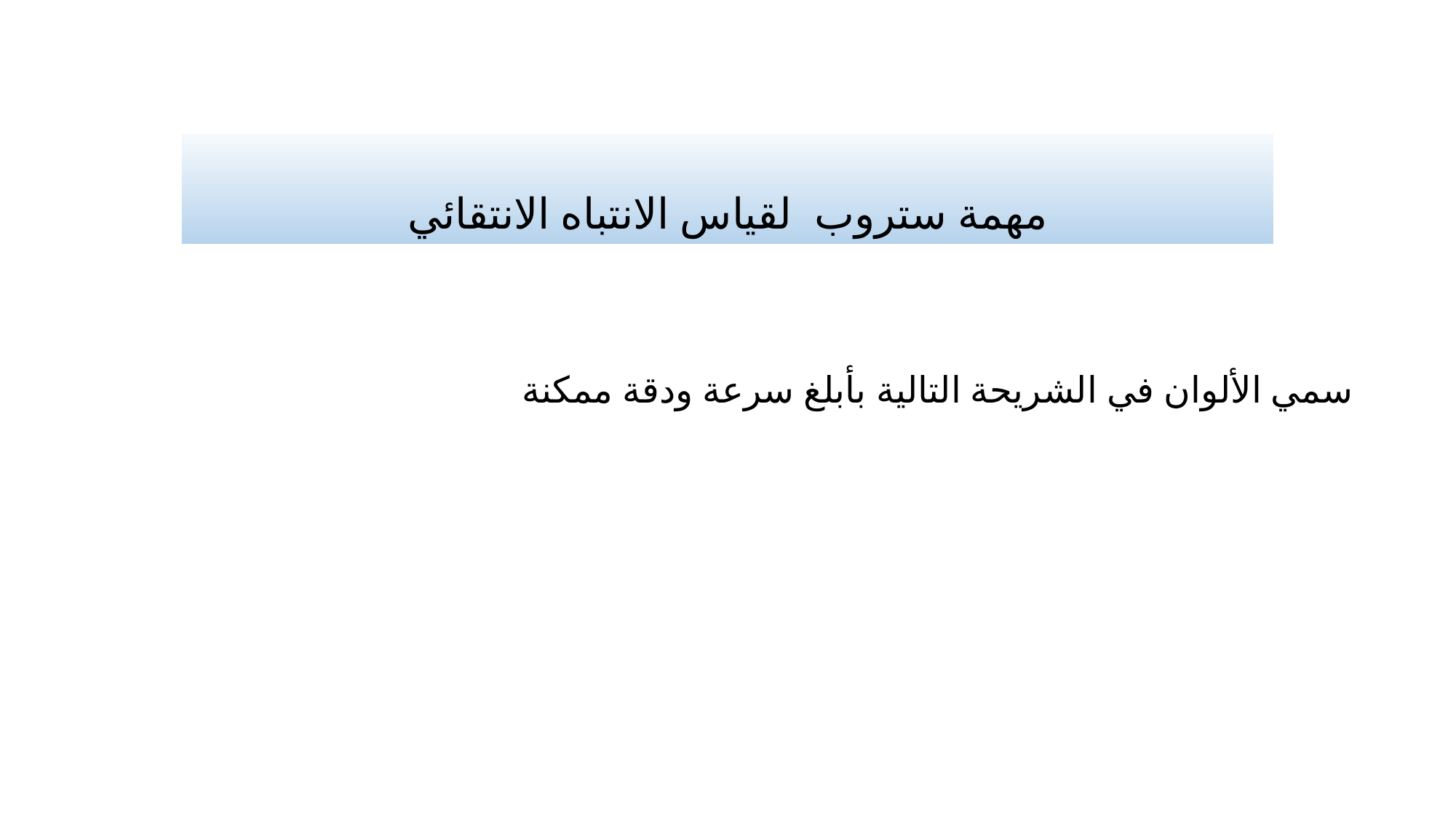

# مهمة ستروب  لقياس الانتباه الانتقائي

سمي الألوان في الشريحة التالية بأبلغ سرعة ودقة ممكنة